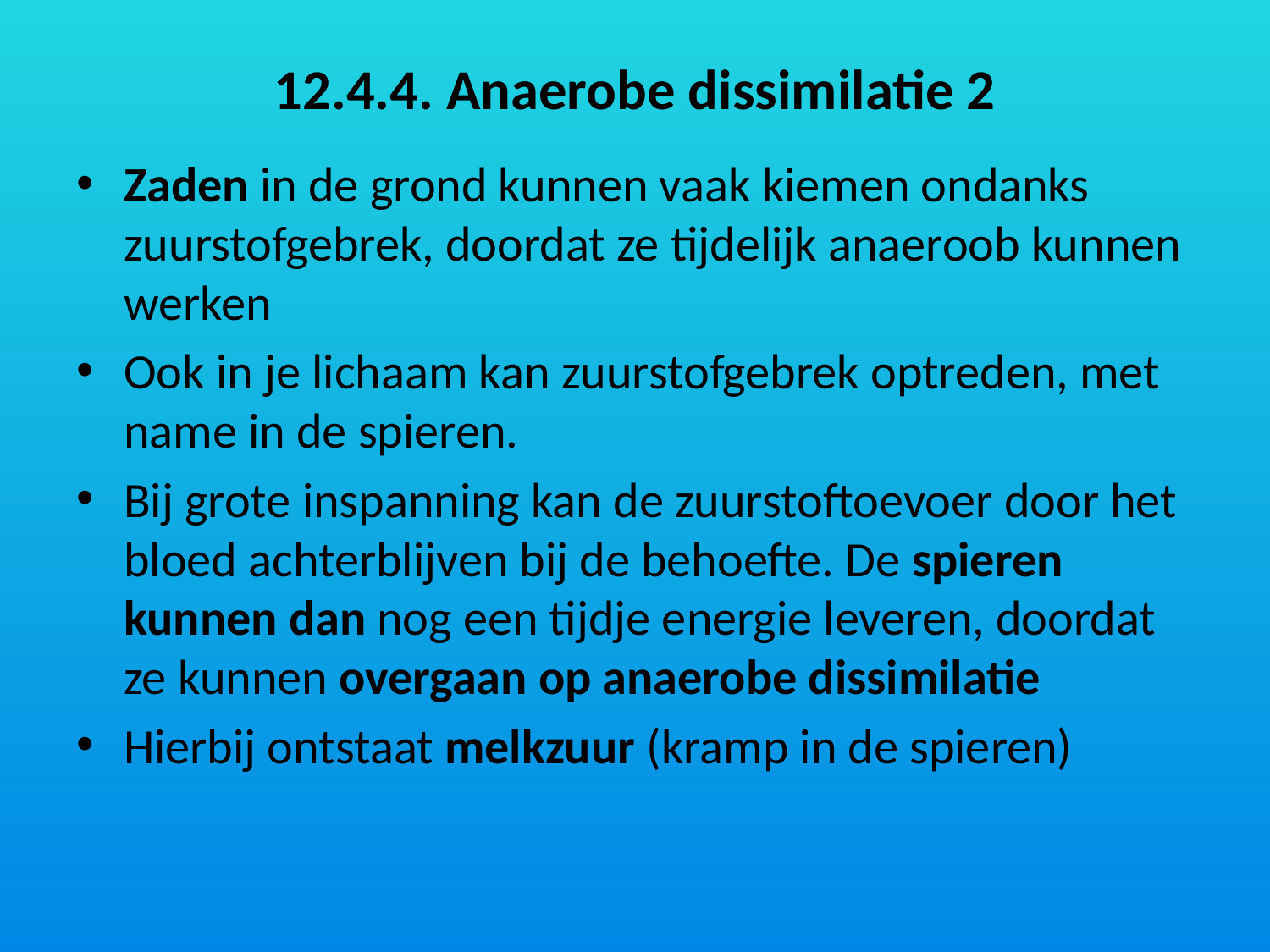

# 12.4.4. Anaerobe dissimilatie 2
Zaden in de grond kunnen vaak kiemen ondanks zuurstofgebrek, doordat ze tijdelijk anaeroob kunnen werken
Ook in je lichaam kan zuurstofgebrek optreden, met name in de spieren.
Bij grote inspanning kan de zuurstoftoevoer door het bloed achterblijven bij de behoefte. De spieren kunnen dan nog een tijdje energie leveren, doordat ze kunnen overgaan op anaerobe dissimilatie
Hierbij ontstaat melkzuur (kramp in de spieren)